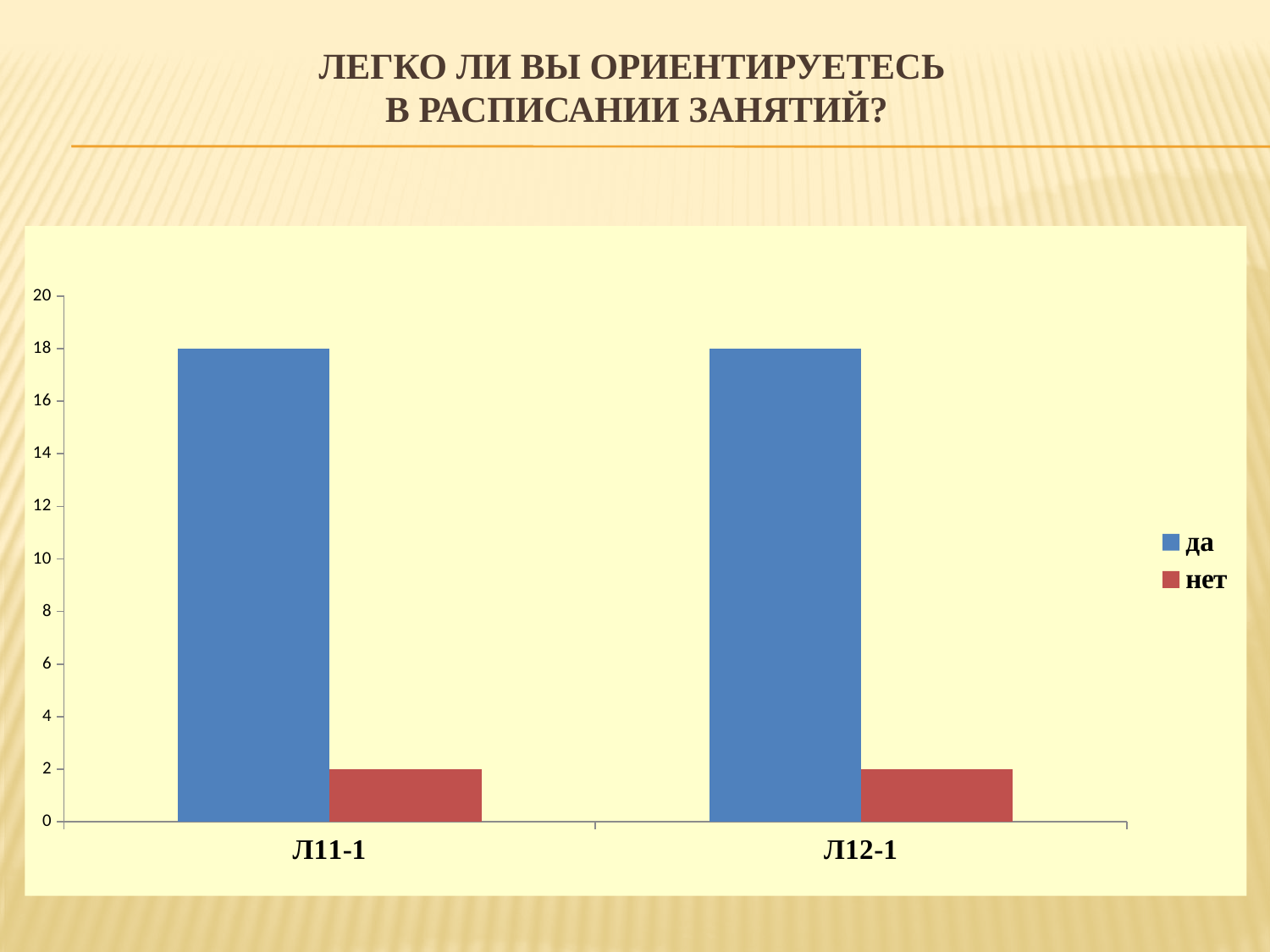

# Легко ли вы ориентируетесь в расписании занятий?

### Chart

| Category | да | нет |
|---|---|---|
| Л11-1 | 18.0 | 2.0 |
| Л12-1 | 18.0 | 2.0 |